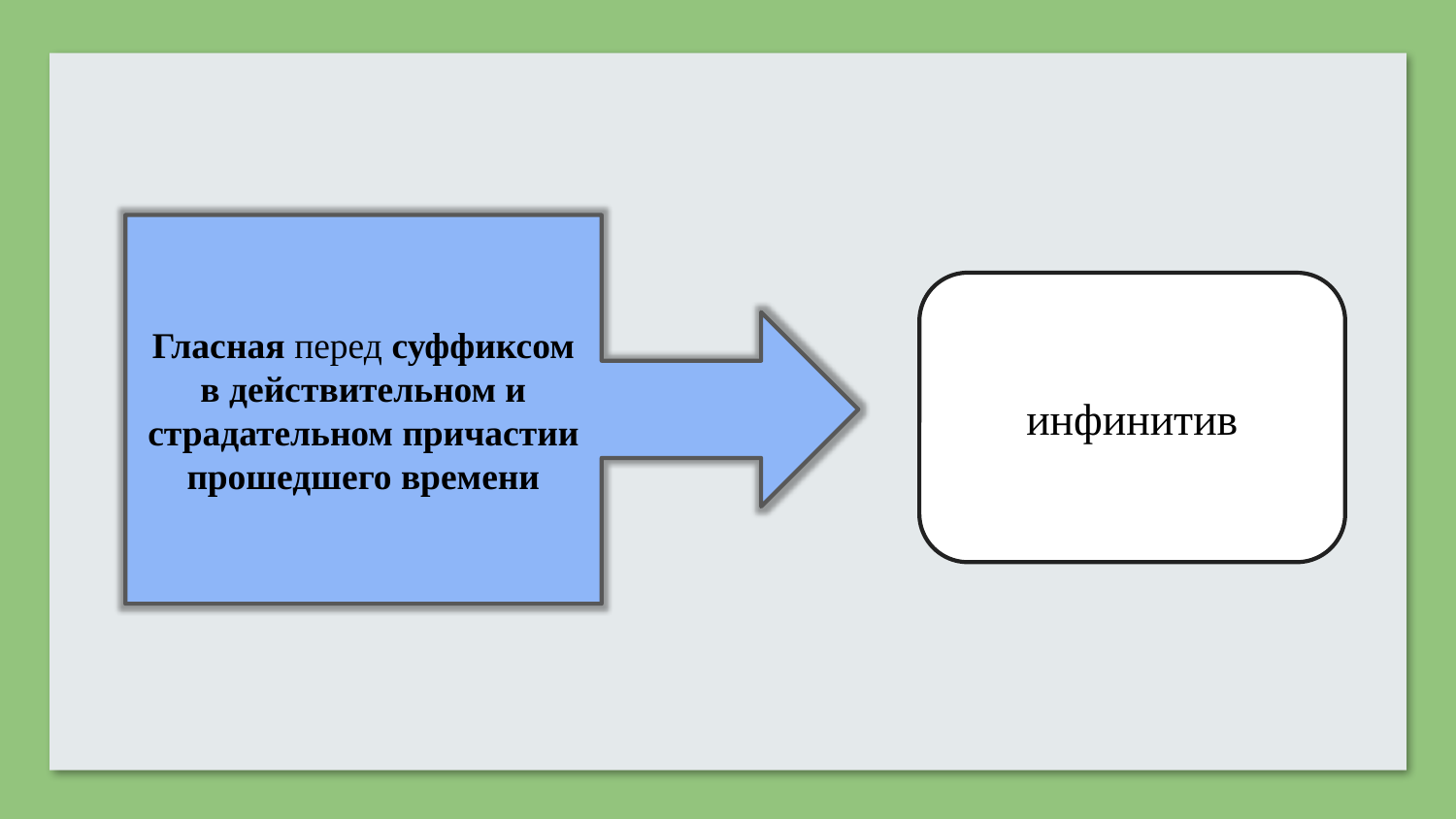

Гласная перед суффиксом в действительном и страдательном причастии прошедшего времени
инфинитив